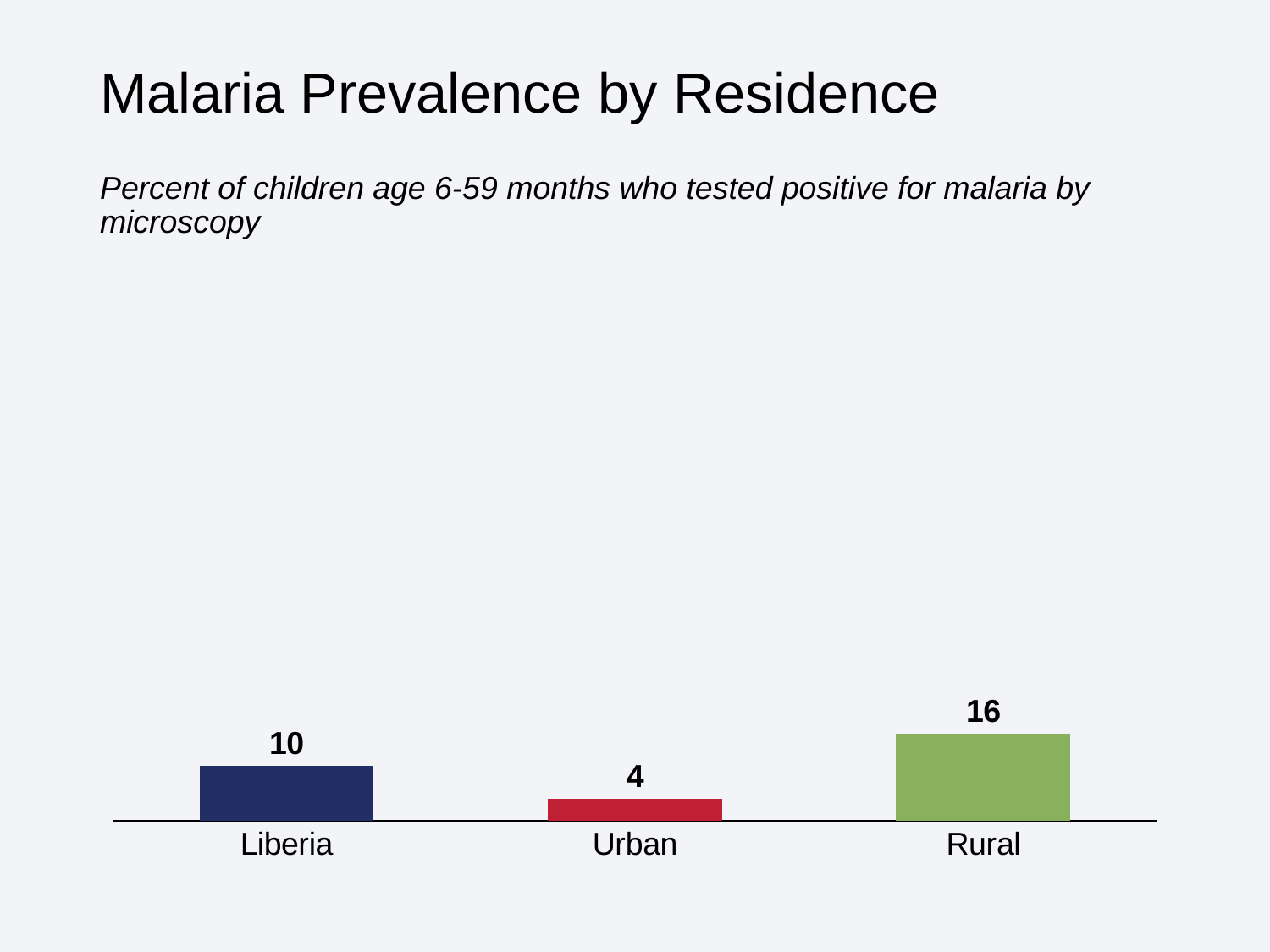

# Malaria Prevalence by Residence
Percent of children age 6-59 months who tested positive for malaria by microscopy

### Chart

| Category | Liberia |
|---|---|
| Liberia | 10.0 |
| Urban | 4.0 |
| Rural | 16.0 |